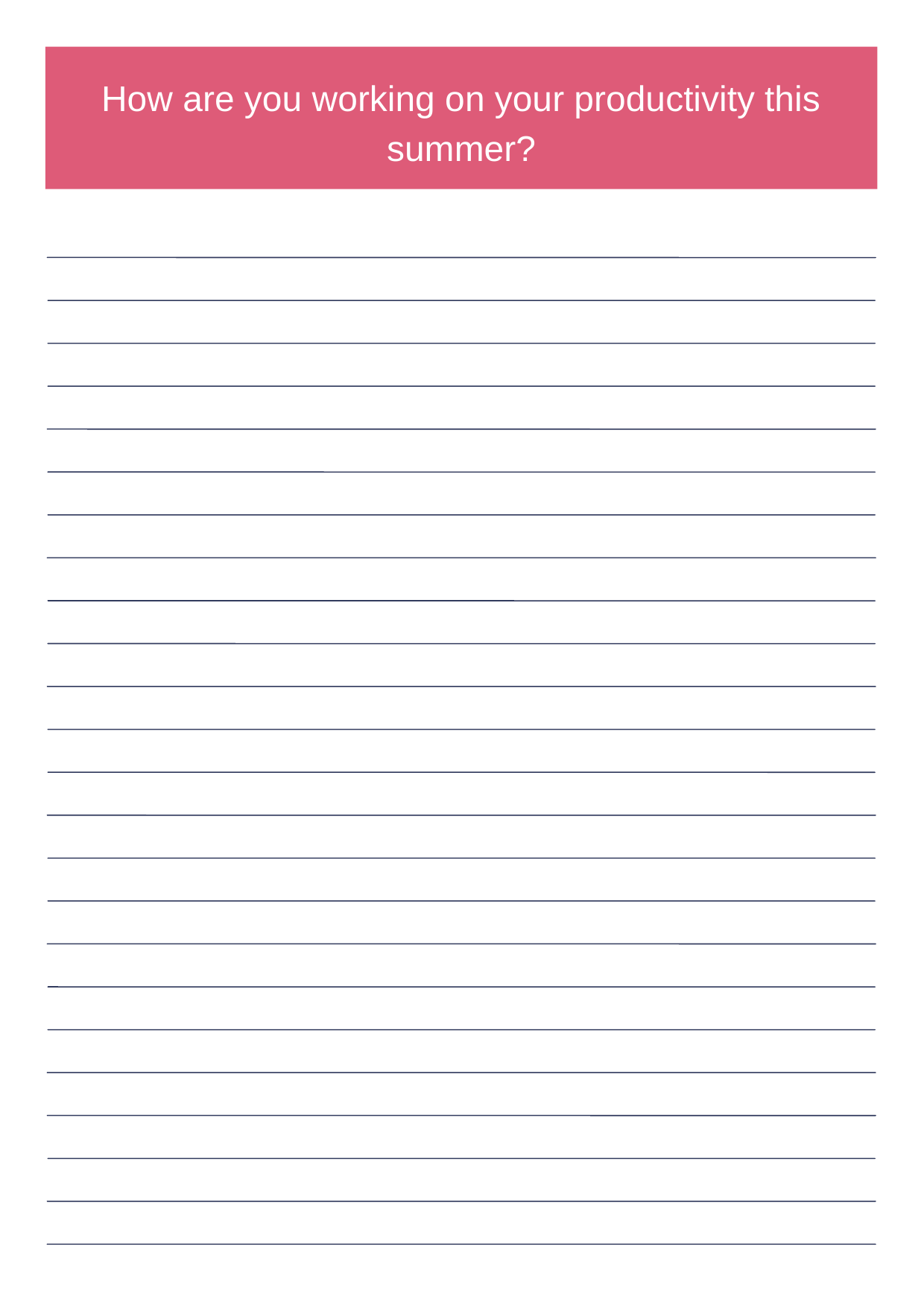

How are you working on your productivity this summer?